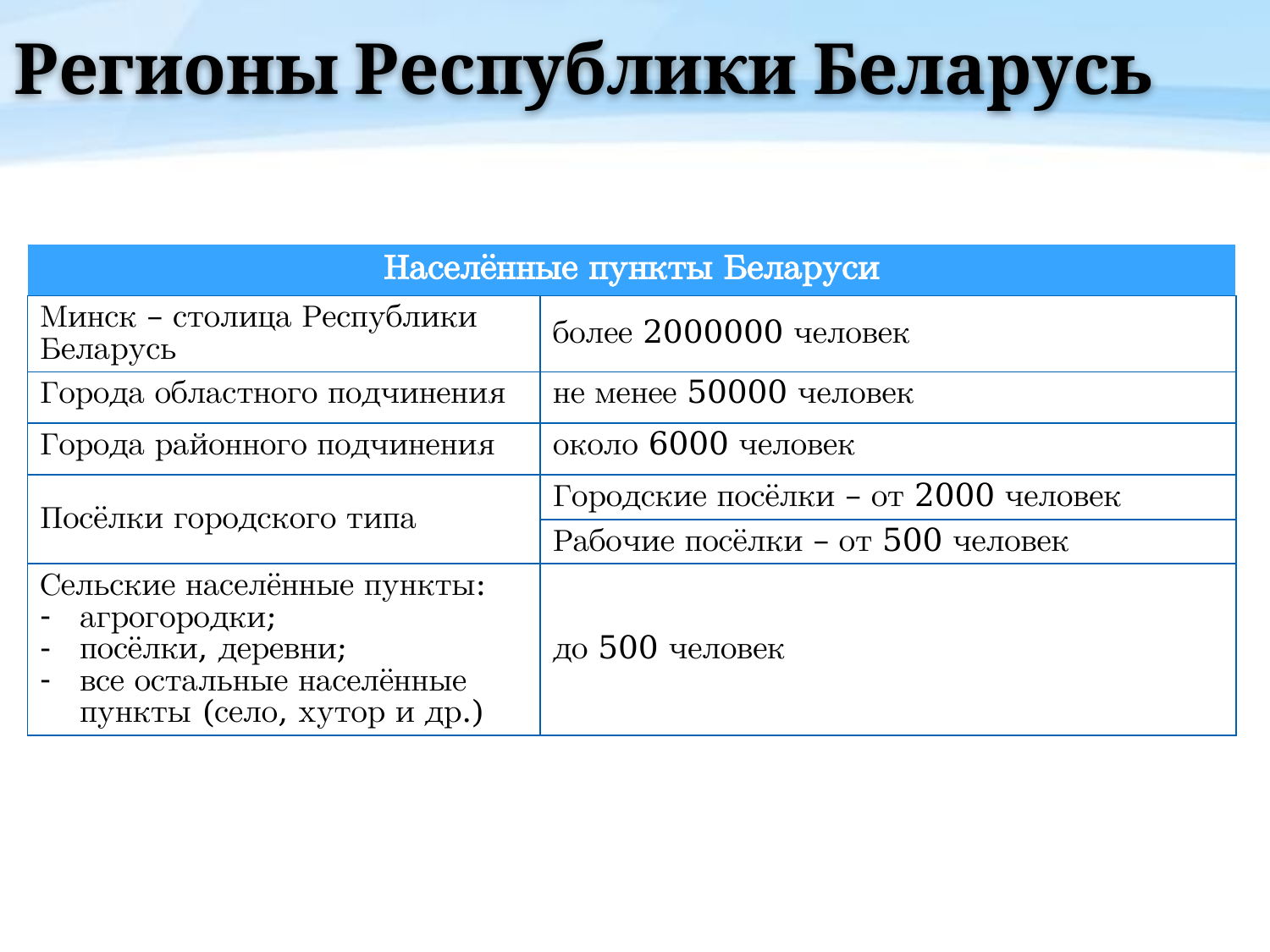

# Регионы Республики Беларусь
| Населённые пункты Беларуси |  |
| --- | --- |
| Минск – столица Республики Беларусь | более 2000000 человек |
| Города областного подчинения | не менее 50000 человек |
| Города районного подчинения | около 6000 человек |
| Посёлки городского типа | Городские посёлки – от 2000 человек |
|  | Рабочие посёлки – от 500 человек |
| Сельские населённые пункты: агрогородки; посёлки, деревни; все остальные населённые пункты (село, хутор и др.) | до 500 человек |